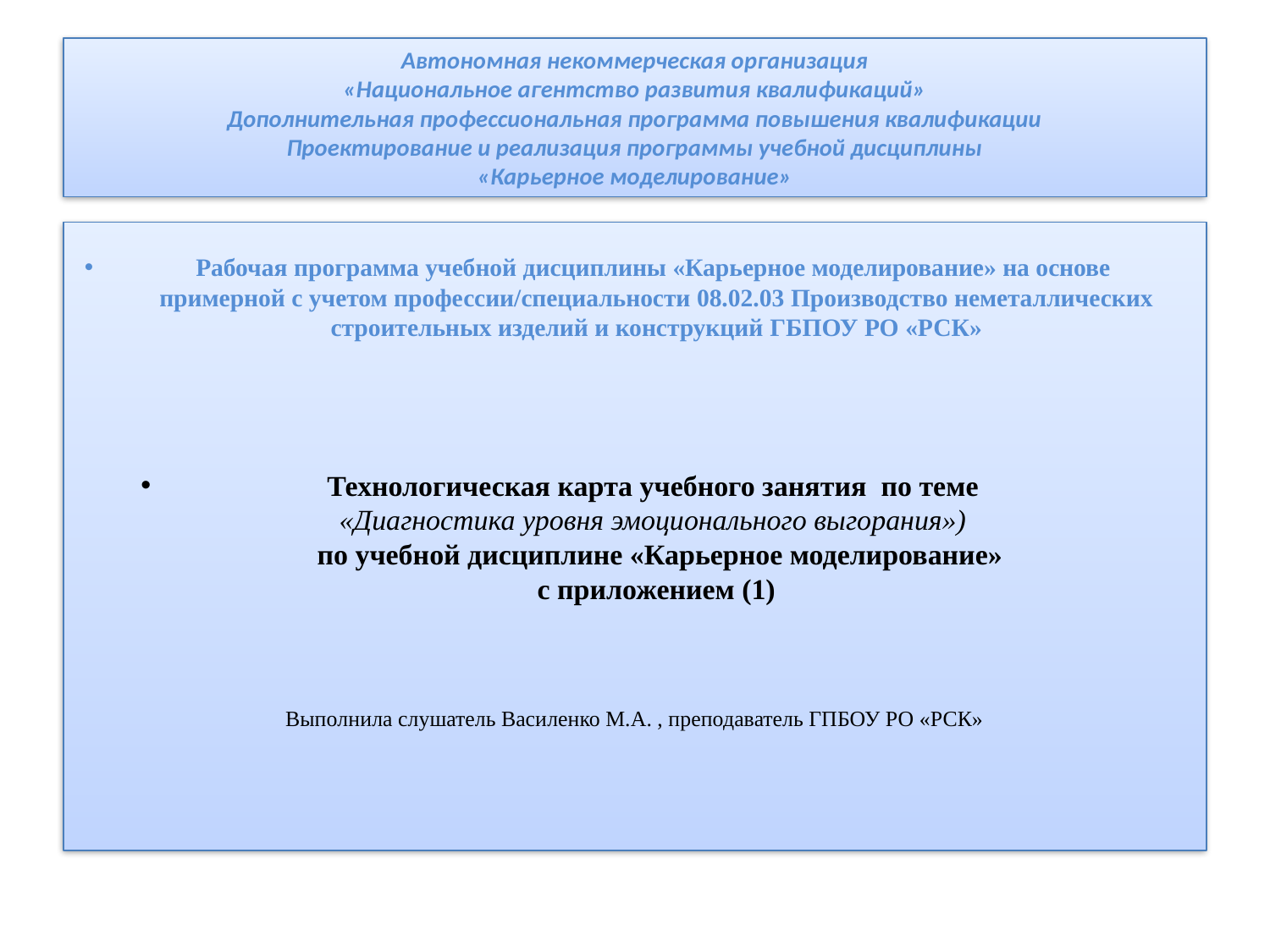

# Автономная некоммерческая организация «Национальное агентство развития квалификаций» Дополнительная профессиональная программа повышения квалификации Проектирование и реализация программы учебной дисциплины «Карьерное моделирование»

Рабочая программа учебной дисциплины «Карьерное моделирование» на основе
примерной с учетом профессии/специальности 08.02.03 Производство неметаллических строительных изделий и конструкций ГБПОУ РО «РСК»

Технологическая карта учебного занятия  по теме
«Диагностика уровня эмоционального выгорания»)
 по учебной дисциплине «Карьерное моделирование»
 с приложением (1)

Выполнила слушатель Василенко М.А. , преподаватель ГПБОУ РО «РСК»